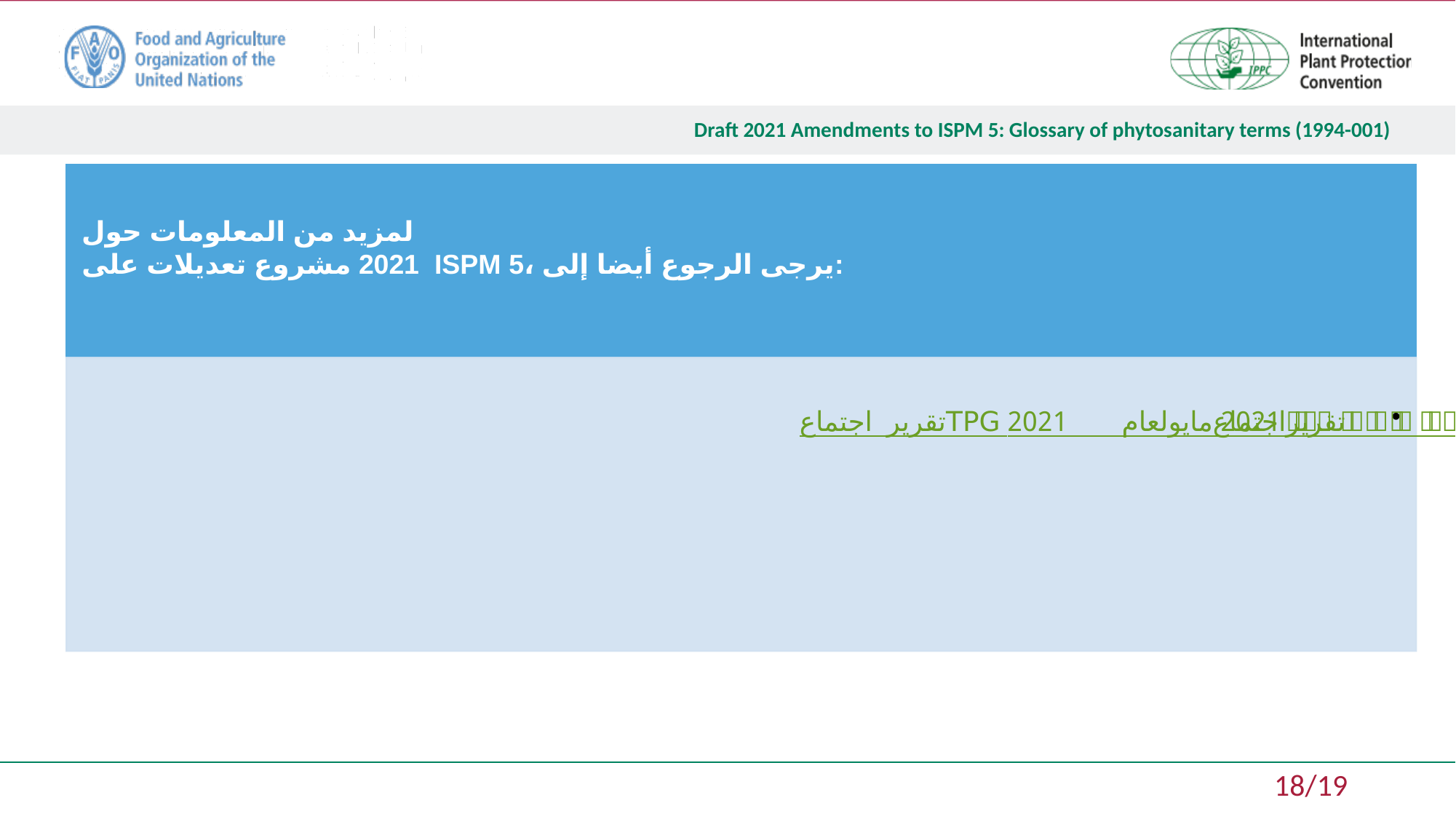

لمزيد من المعلومات حول
 2021 مشروع تعديلات على ISPM 5، يرجى الرجوع أيضا إلى:

تقرير اجتماع TPG لعام 2021
تقرير اجتماع مايو 2021